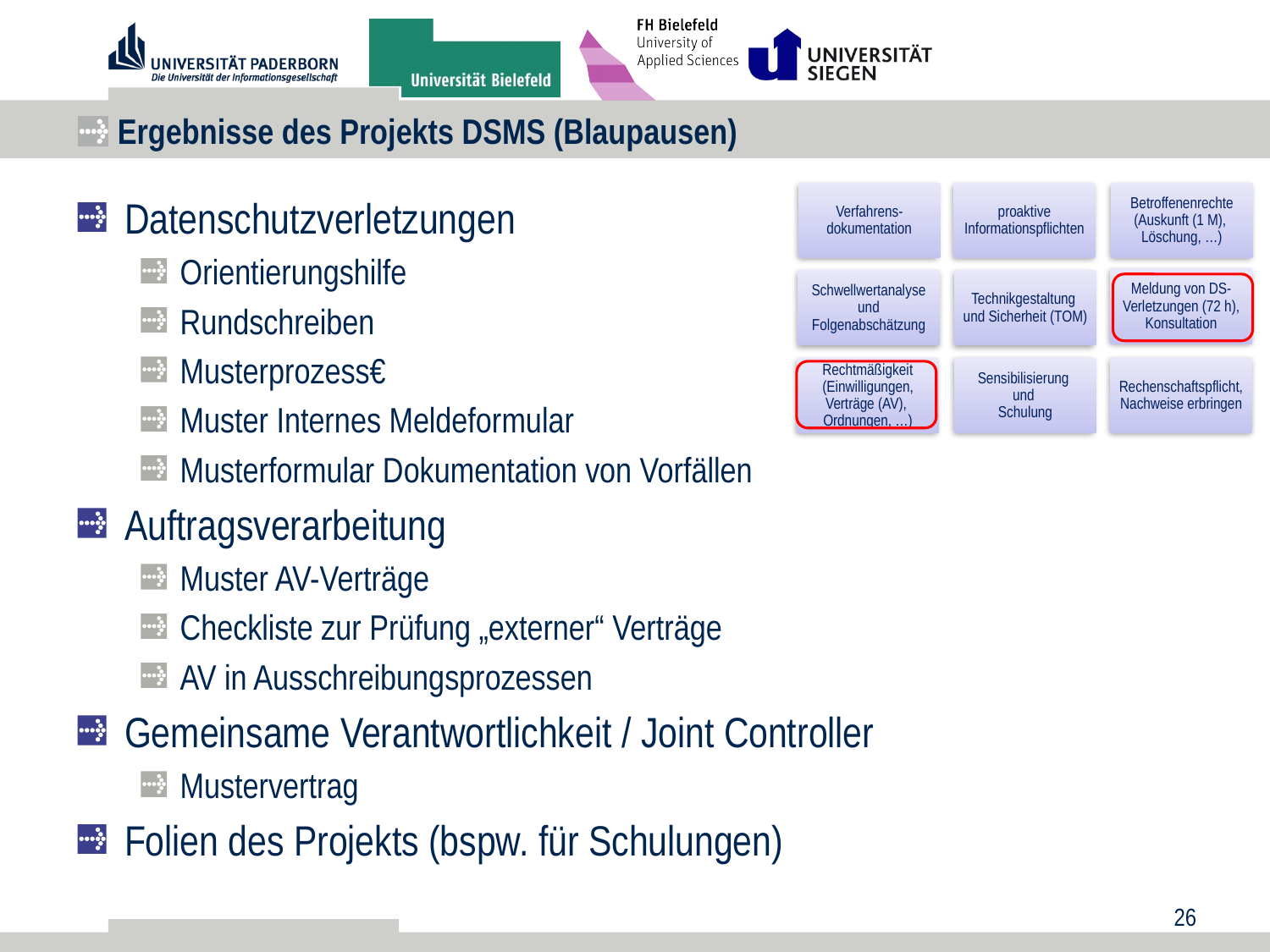

# Ergebnisse des Projekts DSMS (Blaupausen)
Verfahrens-dokumentation
proaktive Informationspflichten
Betroffenenrechte (Auskunft (1 M),
Löschung, …)
Schwellwertanalyse und Folgenabschätzung
Technikgestaltung
und Sicherheit (TOM)
Meldung von DS-Verletzungen (72 h), Konsultation
Rechtmäßigkeit (Einwilligungen, Verträge (AV),
Ordnungen, …)
Sensibilisierung
und
Schulung
Rechenschaftspflicht, Nachweise erbringen
Datenschutzverletzungen
Orientierungshilfe
Rundschreiben
Musterprozess€
Muster Internes Meldeformular
Musterformular Dokumentation von Vorfällen
Auftragsverarbeitung
Muster AV-Verträge
Checkliste zur Prüfung „externer“ Verträge
AV in Ausschreibungsprozessen
Gemeinsame Verantwortlichkeit / Joint Controller
Mustervertrag
Folien des Projekts (bspw. für Schulungen)

26